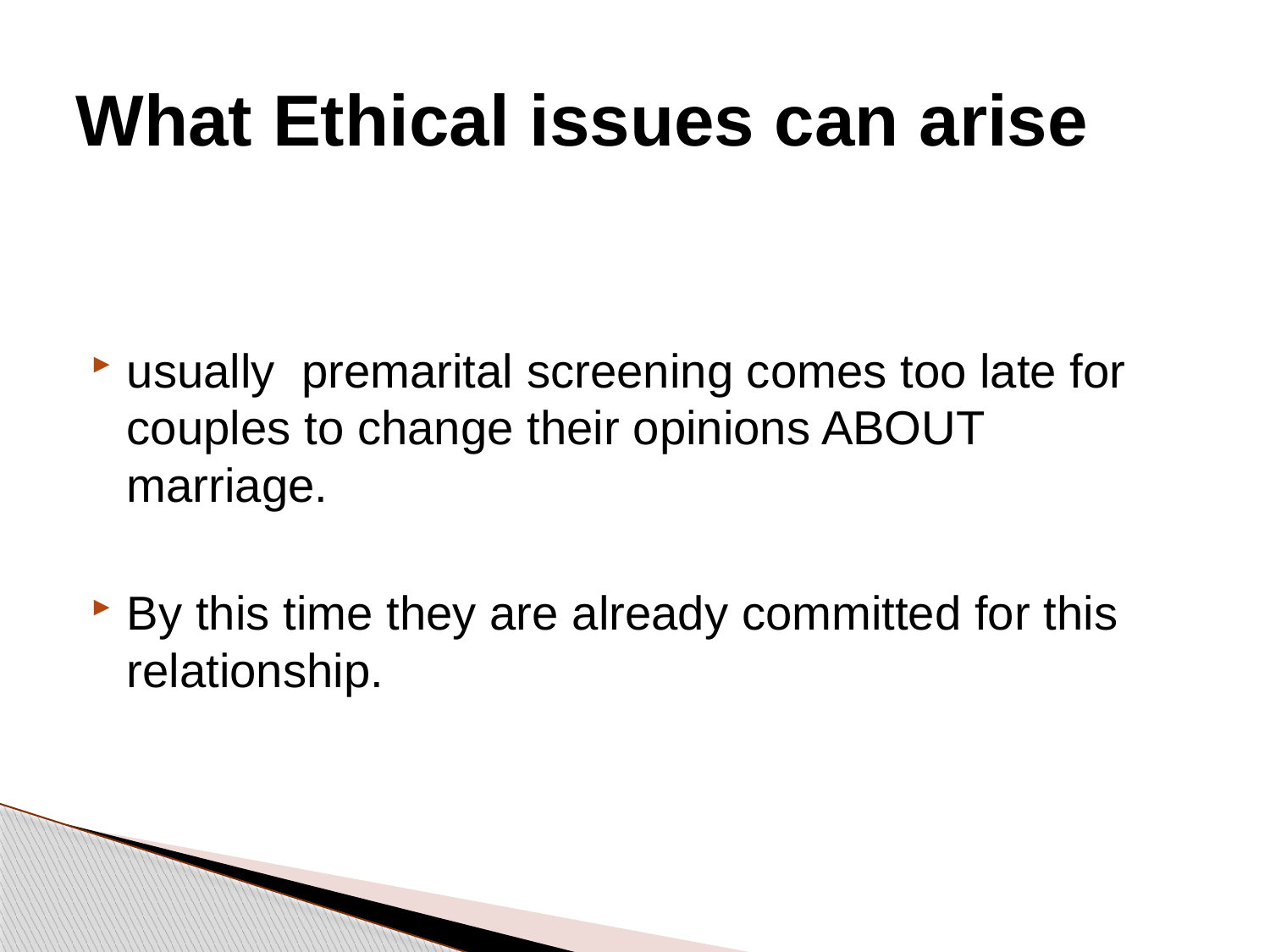

# What Ethical issues can arise

usually  premarital screening comes too late for couples to change their opinions ABOUT marriage.

By this time they are already committed for this relationship.